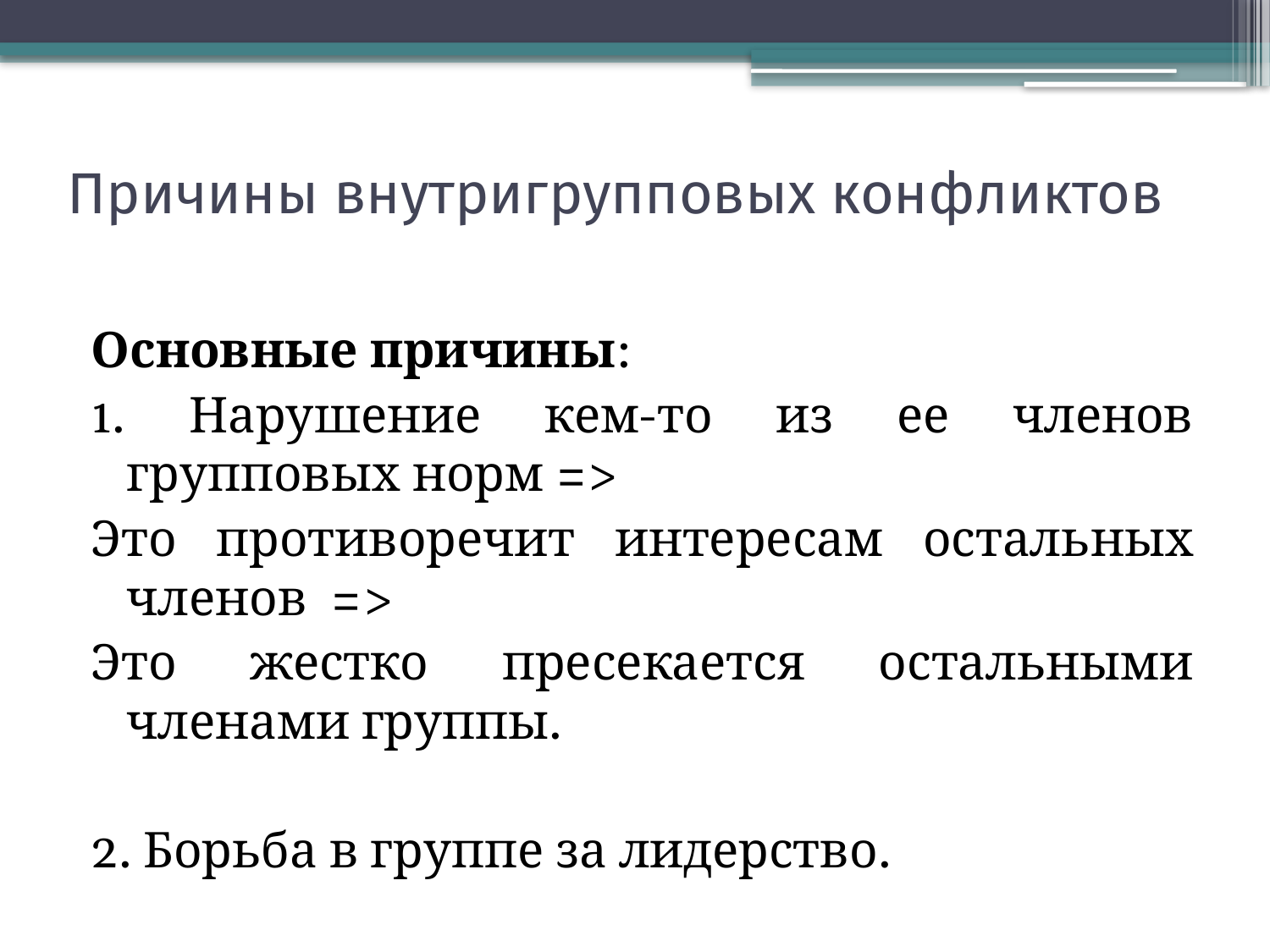

# Причины внутригрупповых конфликтов
Основные причины:
1. Нарушение кем-то из ее членов групповых норм =>
Это противоречит интересам остальных членов  =>
Это жестко пресекается остальными членами группы.

2. Борьба в группе за лидерство.